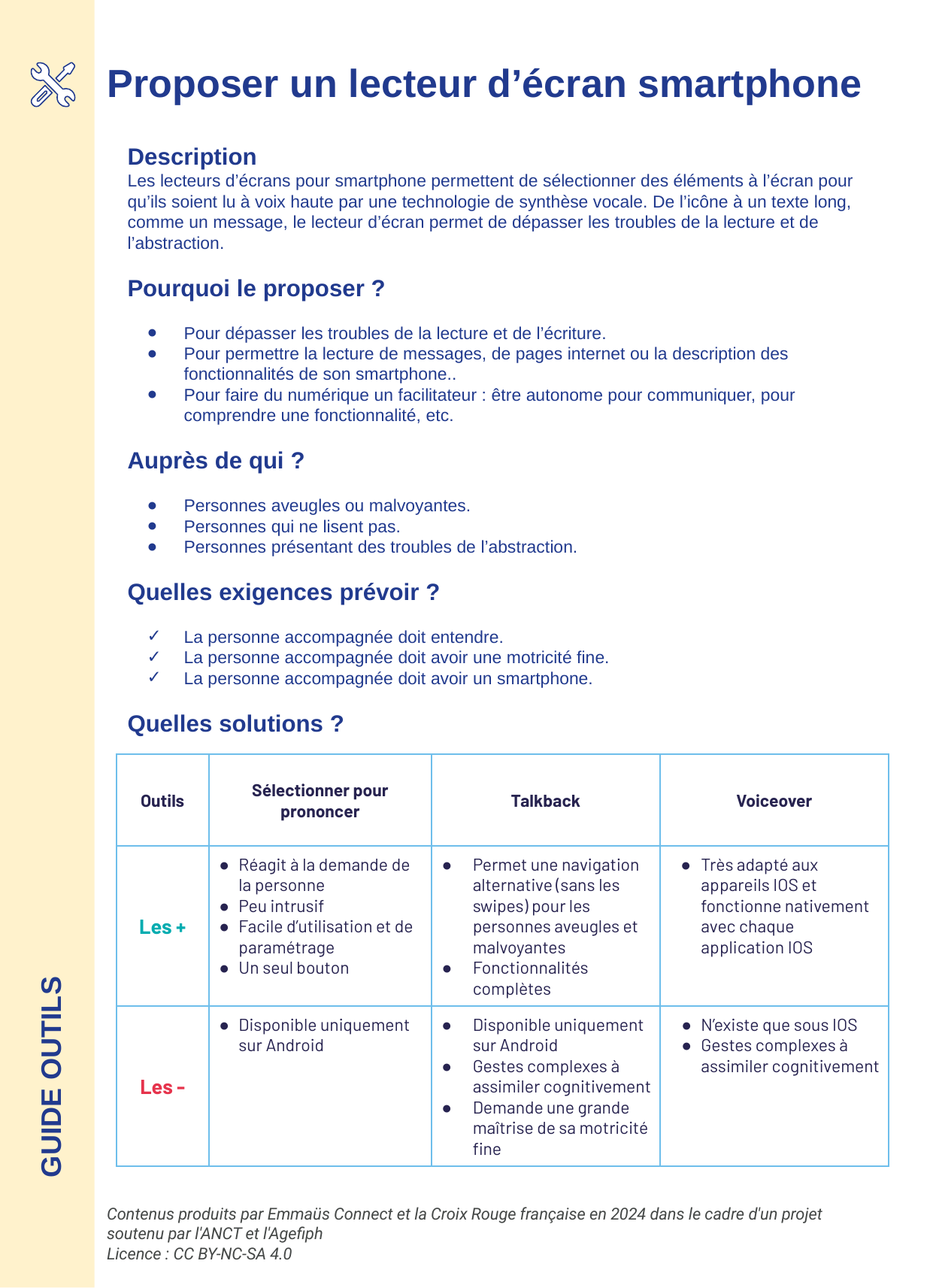

Proposer un lecteur d’écran smartphone

Description
Les lecteurs d’écrans pour smartphone permettent de sélectionner des éléments à l’écran pour qu’ils soient lu à voix haute par une technologie de synthèse vocale. De l’icône à un texte long, comme un message, le lecteur d’écran permet de dépasser les troubles de la lecture et de  l’abstraction.

Pourquoi le proposer ?

Pour dépasser les troubles de la lecture et de l’écriture.
Pour permettre la lecture de messages, de pages internet ou la description des fonctionnalités de son smartphone..
Pour faire du numérique un facilitateur : être autonome pour communiquer, pour comprendre une fonctionnalité, etc.

Auprès de qui ?

Personnes aveugles ou malvoyantes.
Personnes qui ne lisent pas.
Personnes présentant des troubles de l’abstraction.

Quelles exigences prévoir ?

La personne accompagnée doit entendre.
La personne accompagnée doit avoir une motricité fine.
La personne accompagnée doit avoir un smartphone.

Quelles solutions ?
| Outils | Sélectionner pour prononcer | Talkback | Voiceover |
| --- | --- | --- | --- |
| Les + | Réagit à la demande de la personne Peu intrusif Facile d’utilisation et de paramétrage Un seul bouton | Permet une navigation alternative (sans les swipes) pour les personnes aveugles et malvoyantes Fonctionnalités complètes | Très adapté aux appareils IOS et fonctionne nativement avec chaque application IOS |
| Les - | Disponible uniquement sur Android | Disponible uniquement sur Android Gestes complexes à assimiler cognitivement Demande une grande maîtrise de sa motricité fine | N’existe que sous IOS Gestes complexes à assimiler cognitivement |
GUIDE OUTILS
Contenus produits par Emmaüs Connect et la Croix Rouge française en 2024 dans le cadre d'un projet soutenu par l'ANCT et l'Agefiph
Licence : CC BY-NC-SA 4.0